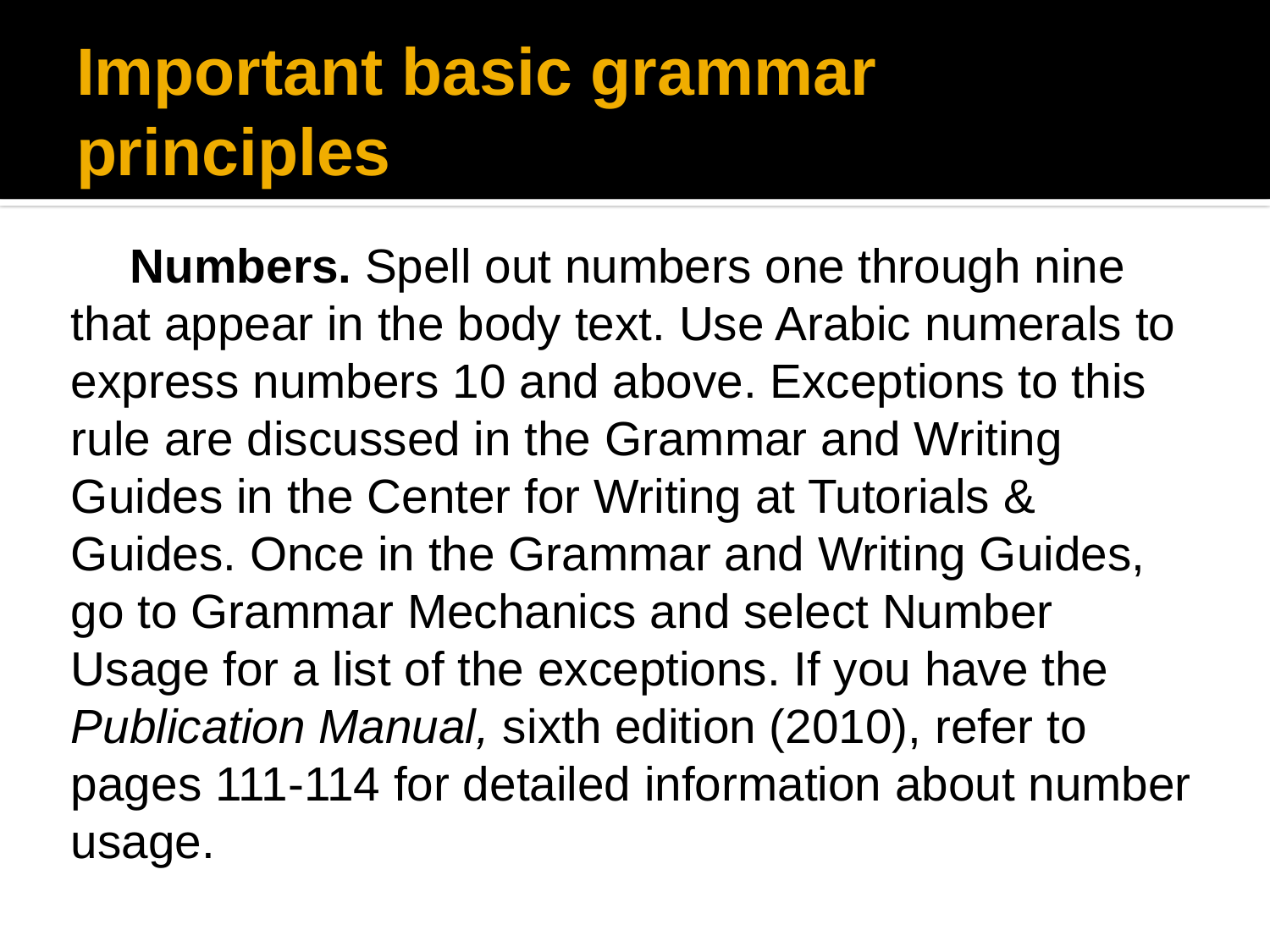

# Important basic grammar principles
Numbers. Spell out numbers one through nine that appear in the body text. Use Arabic numerals to express numbers 10 and above. Exceptions to this rule are discussed in the Grammar and Writing Guides in the Center for Writing at Tutorials & Guides. Once in the Grammar and Writing Guides, go to Grammar Mechanics and select Number Usage for a list of the exceptions. If you have the Publication Manual, sixth edition (2010), refer to pages 111-114 for detailed information about number usage.